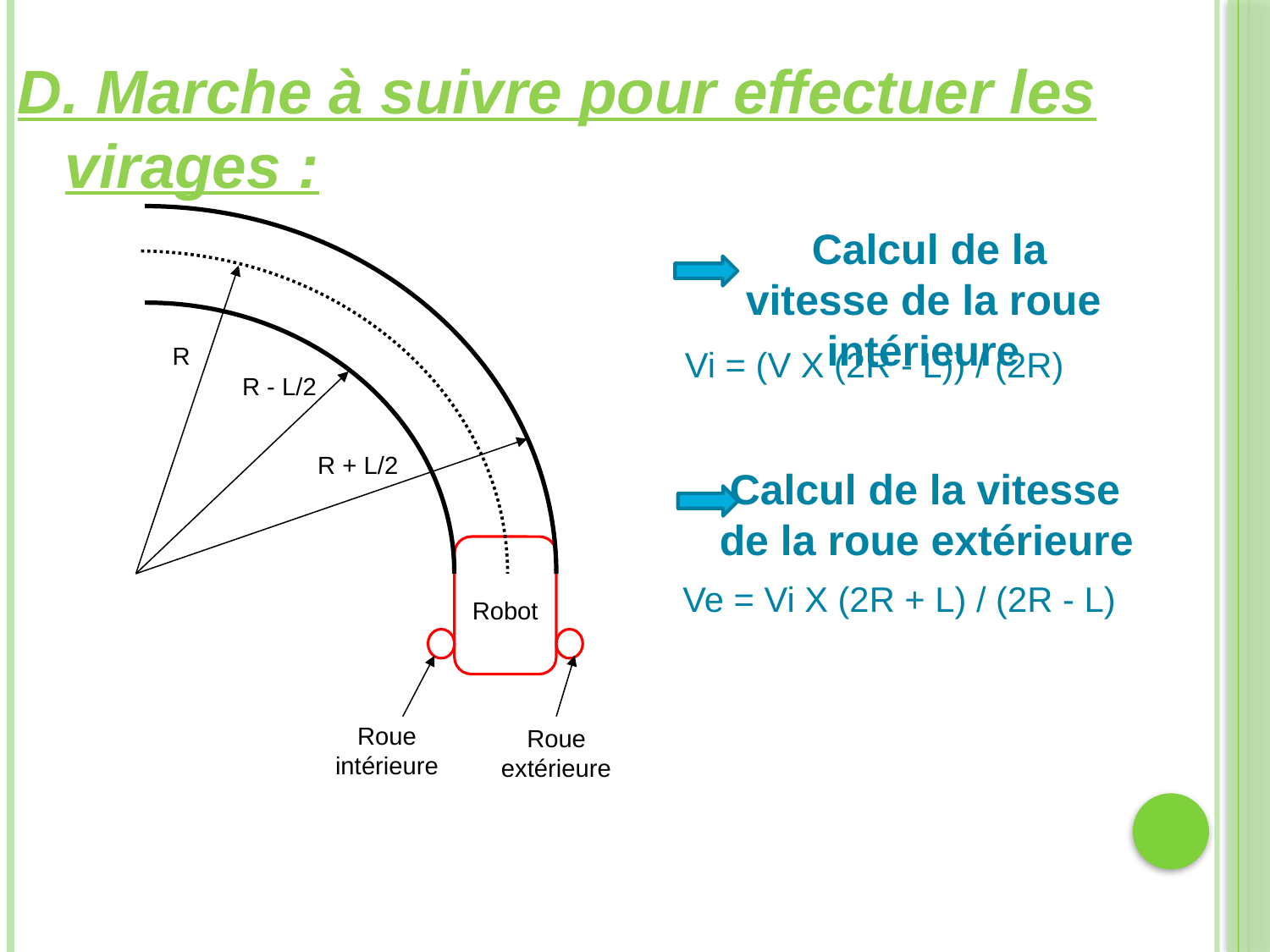

D. Marche à suivre pour effectuer les virages :

 Calcul de la vitesse de la roue intérieure

R
 Vi = (V X (2R - L)) / (2R)
R - L/2
R + L/2
 Calcul de la vitesse
de la roue extérieure

Robot

Roue intérieure
Roue extérieure
 Ve = Vi X (2R + L) / (2R - L)